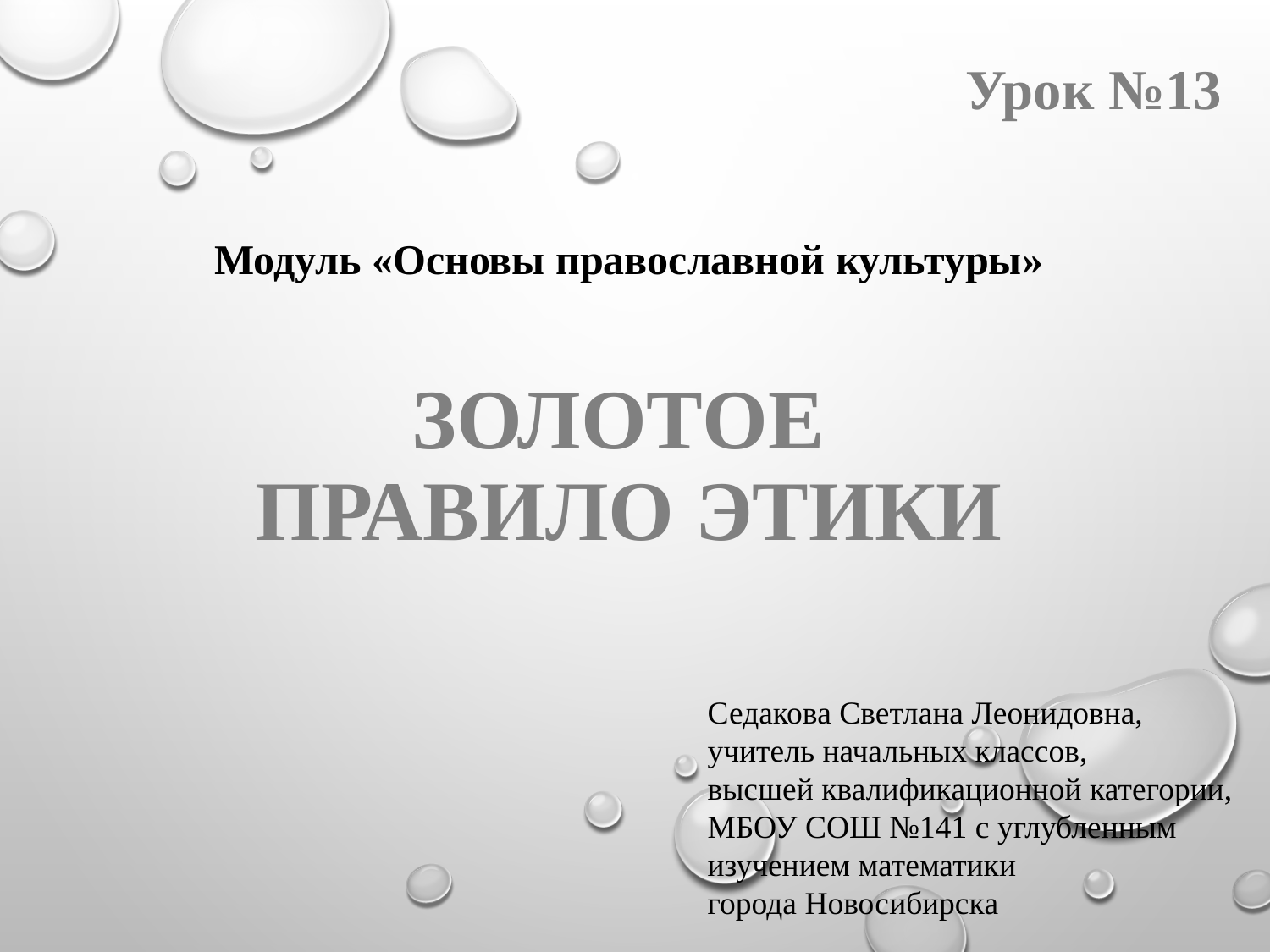

Урок №13
# Золотое правило этики
Модуль «Основы православной культуры»

Седакова Светлана Леонидовна,
учитель начальных классов,
высшей квалификационной категории,
МБОУ СОШ №141 с углубленным изучением математики
города Новосибирска